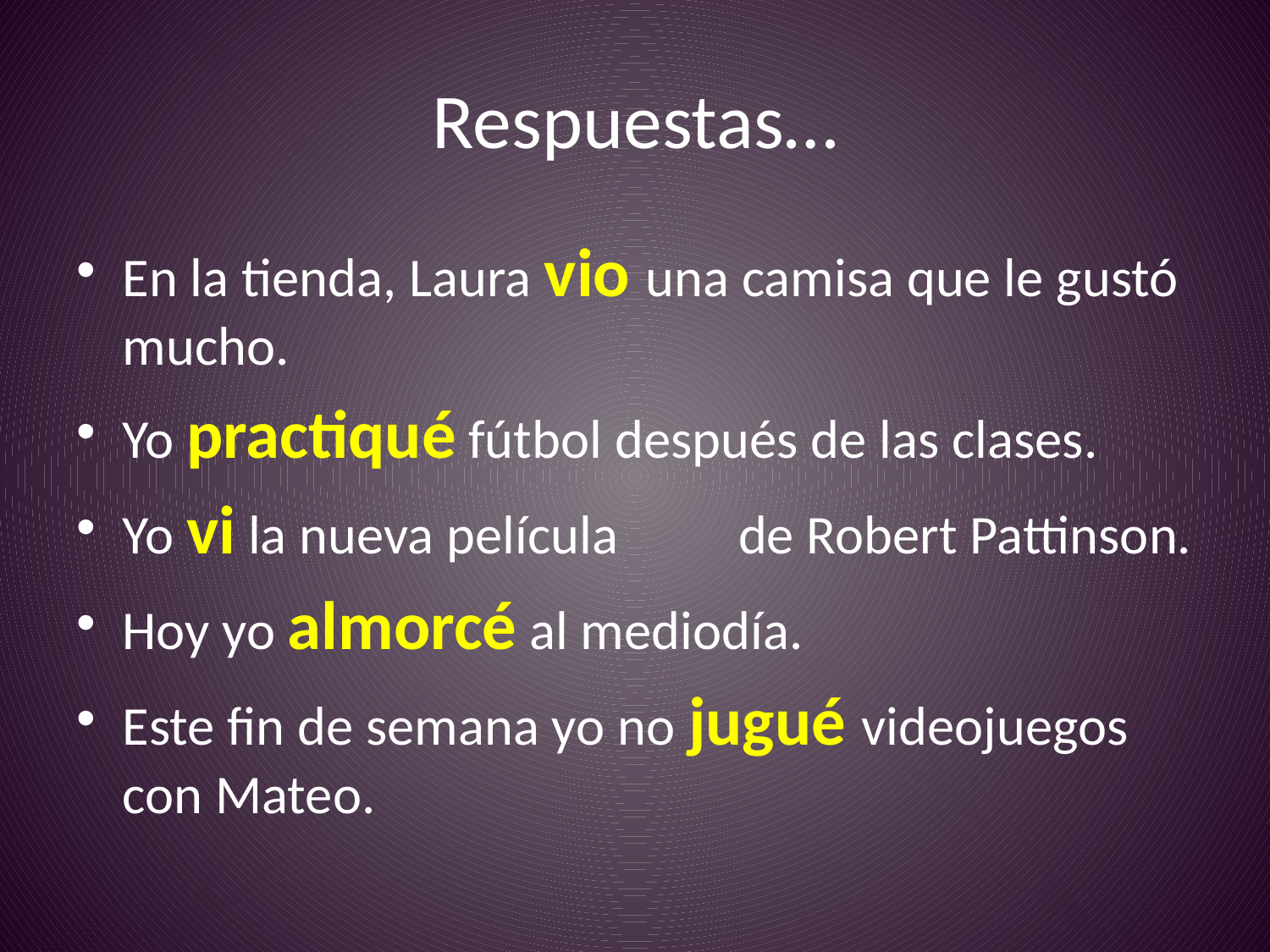

# Respuestas…
En la tienda, Laura vio una camisa que le gustó mucho.
Yo practiqué fútbol después de las clases.
Yo vi la nueva película 	de Robert Pattinson.
Hoy yo almorcé al mediodía.
Este fin de semana yo no jugué videojuegos con Mateo.